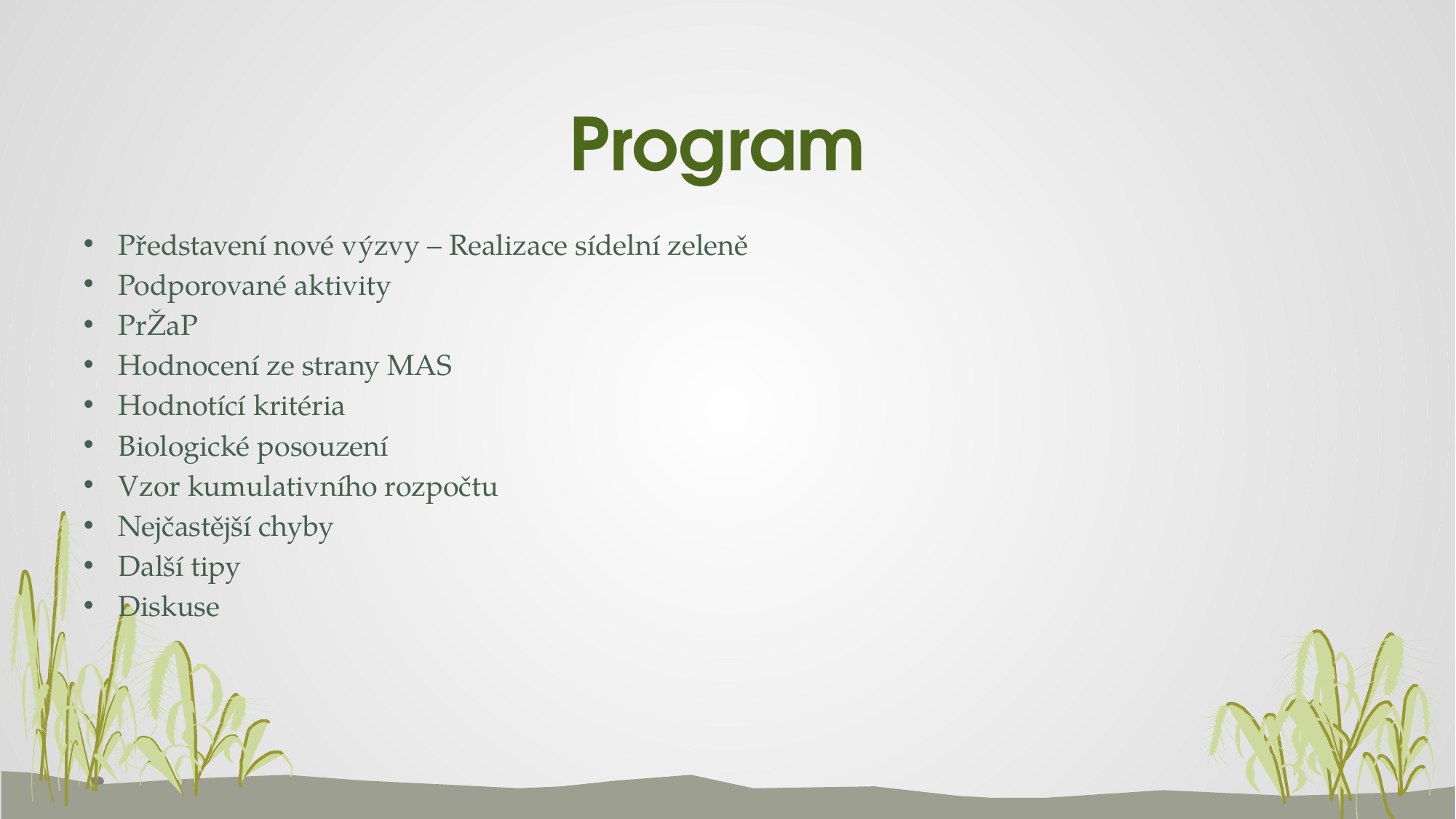

# Program
Představení nové výzvy – Realizace sídelní zeleně
Podporované aktivity
PrŽaP
Hodnocení ze strany MAS
Hodnotící kritéria
Biologické posouzení
Vzor kumulativního rozpočtu
Nejčastější chyby
Další tipy
Diskuse